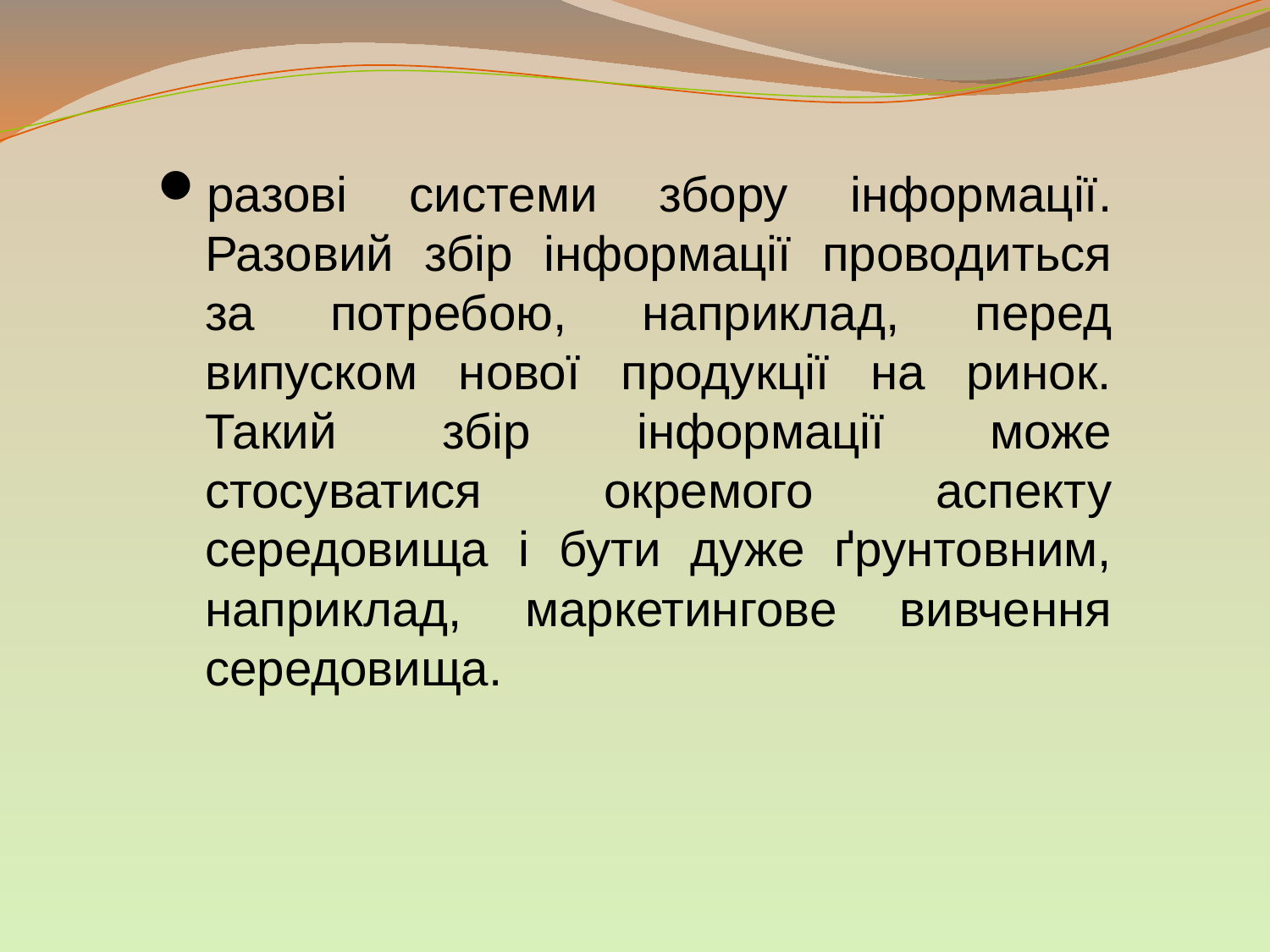

разові системи збору інформації. Разовий збір інформації проводиться за потребою, наприклад, перед випуском нової продукції на ринок. Такий збір інформації може стосуватися окремого аспекту середовища і бути дуже ґрунтовним, наприклад, маркетингове вивчення середовища.